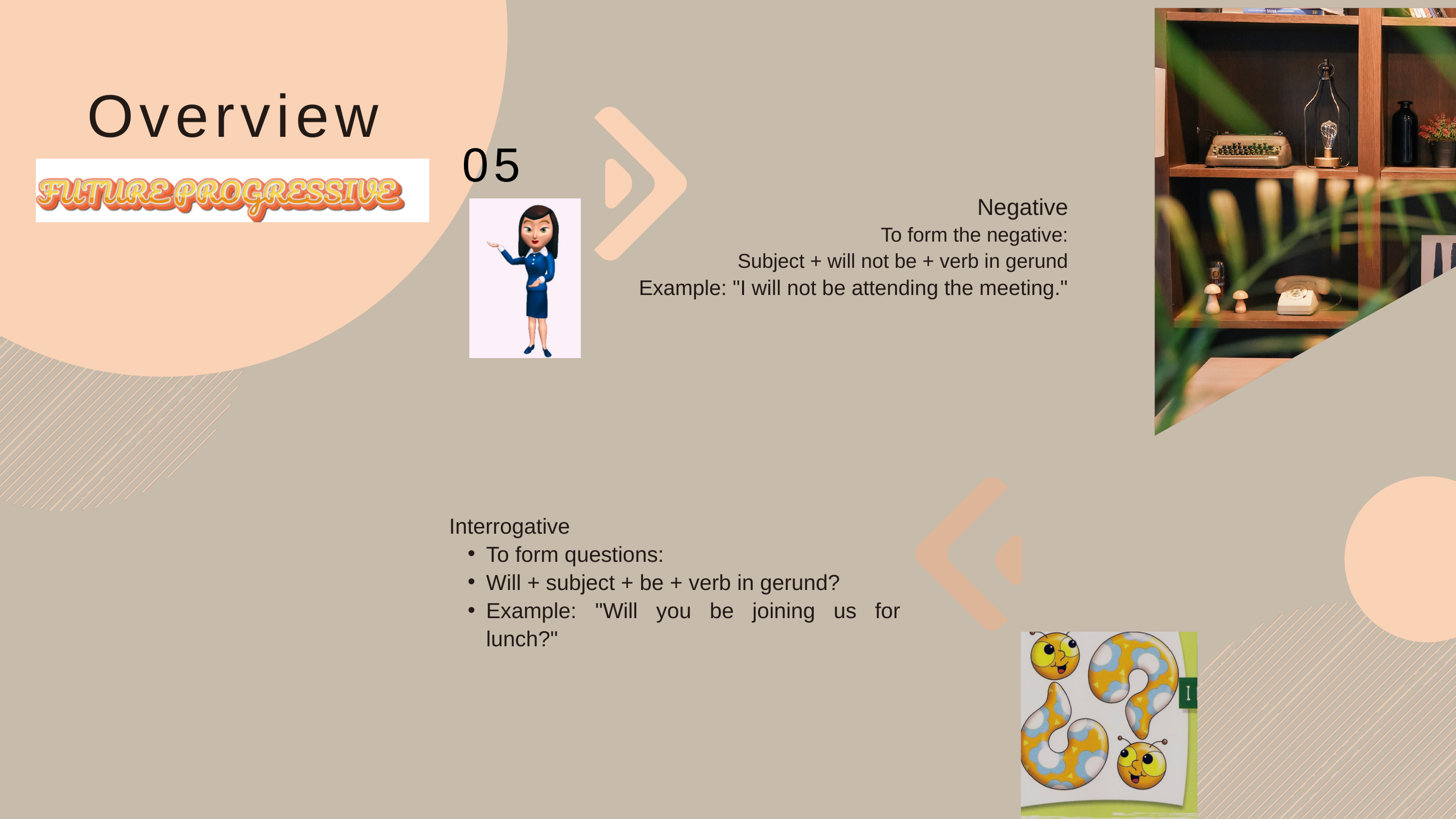

Overview

05

Negative
To form the negative:
Subject + will not be + verb in gerund
Example: "I will not be attending the meeting."

Interrogative
To form questions:
Will + subject + be + verb in gerund?
Example: "Will you be joining us for lunch?"